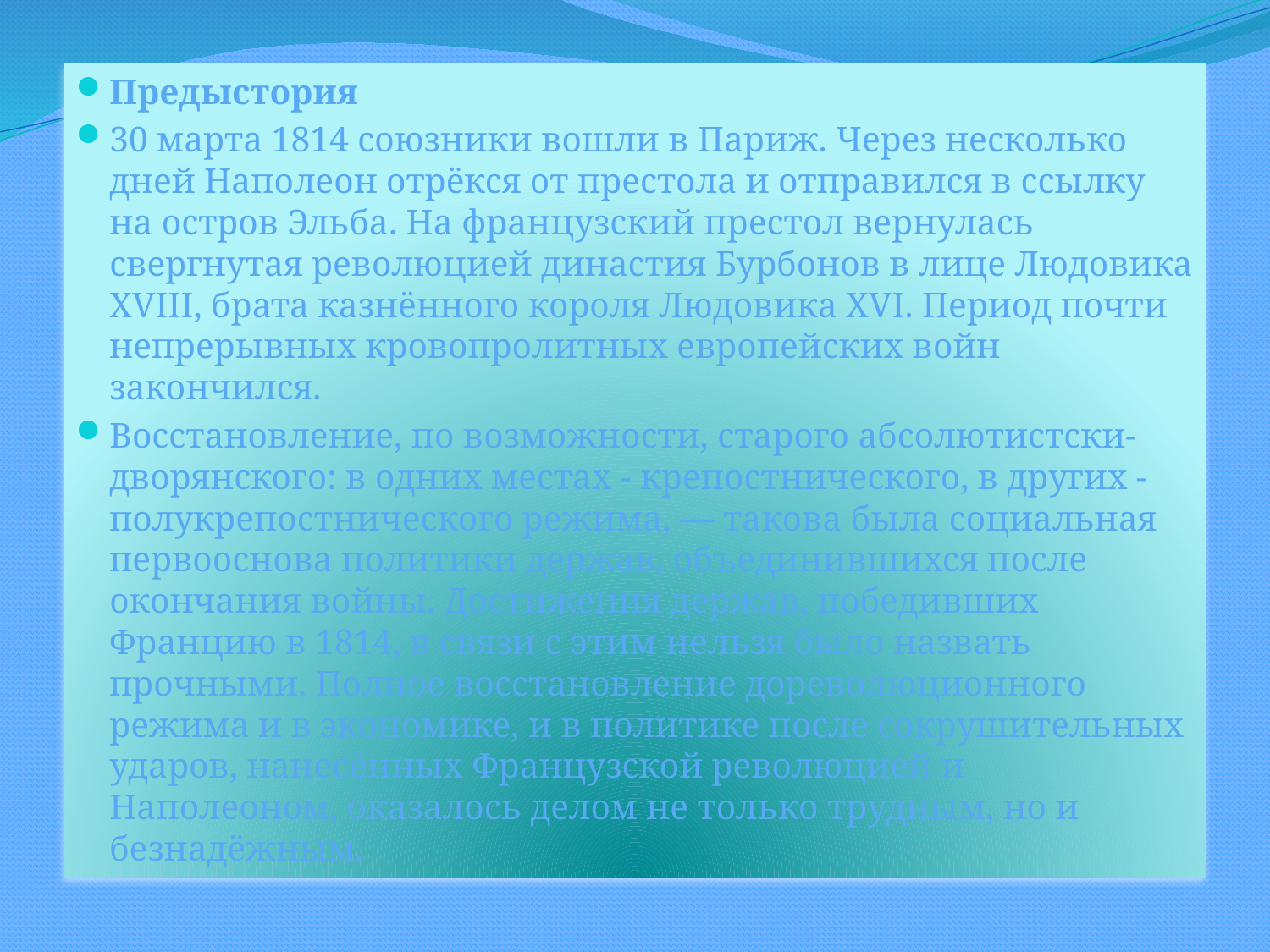

Предыстория
30 марта 1814 союзники вошли в Париж. Через несколько дней Наполеон отрёкся от престола и отправился в ссылку на остров Эльба. На французский престол вернулась свергнутая революцией династия Бурбонов в лице Людовика XVIII, брата казнённого короля Людовика XVI. Период почти непрерывных кровопролитных европейских войн закончился.
Восстановление, по возможности, старого абсолютистски-дворянского: в одних местах - крепостнического, в других - полукрепостнического режима, — такова была социальная первооснова политики держав, объединившихся после окончания войны. Достижения держав, победивших Францию в 1814, в связи с этим нельзя было назвать прочными. Полное восстановление дореволюционного режима и в экономике, и в политике после сокрушительных ударов, нанесённых Французской революцией и Наполеоном, оказалось делом не только трудным, но и безнадёжным.

#